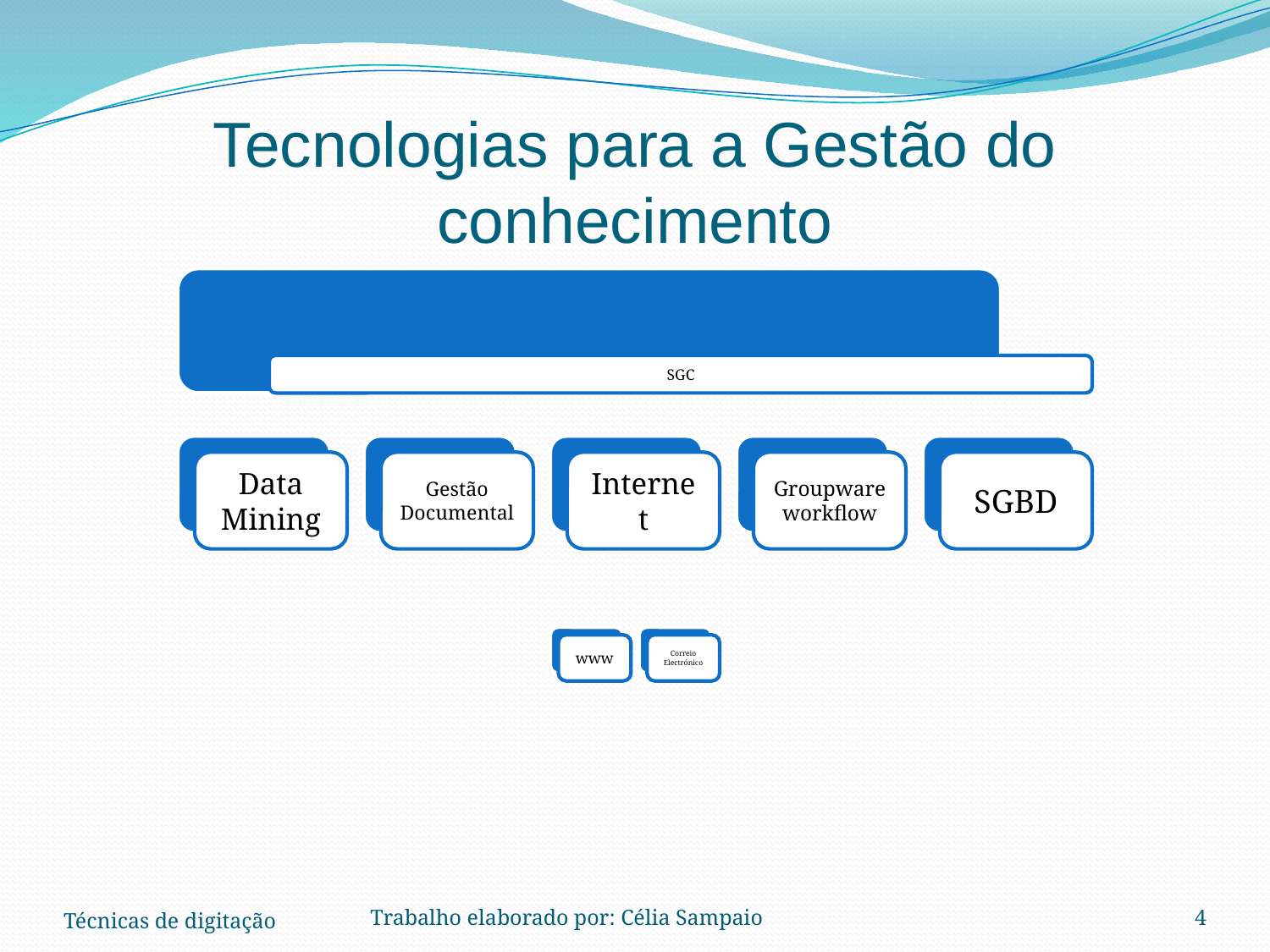

# Tecnologias para a Gestão do conhecimento
SGC
Data
Mining
Groupware
workflow
SGBD
Gestão
Documental
Internet
www
Correio
Electrónico
Técnicas de digitação
Trabalho elaborado por: Célia Sampaio
4